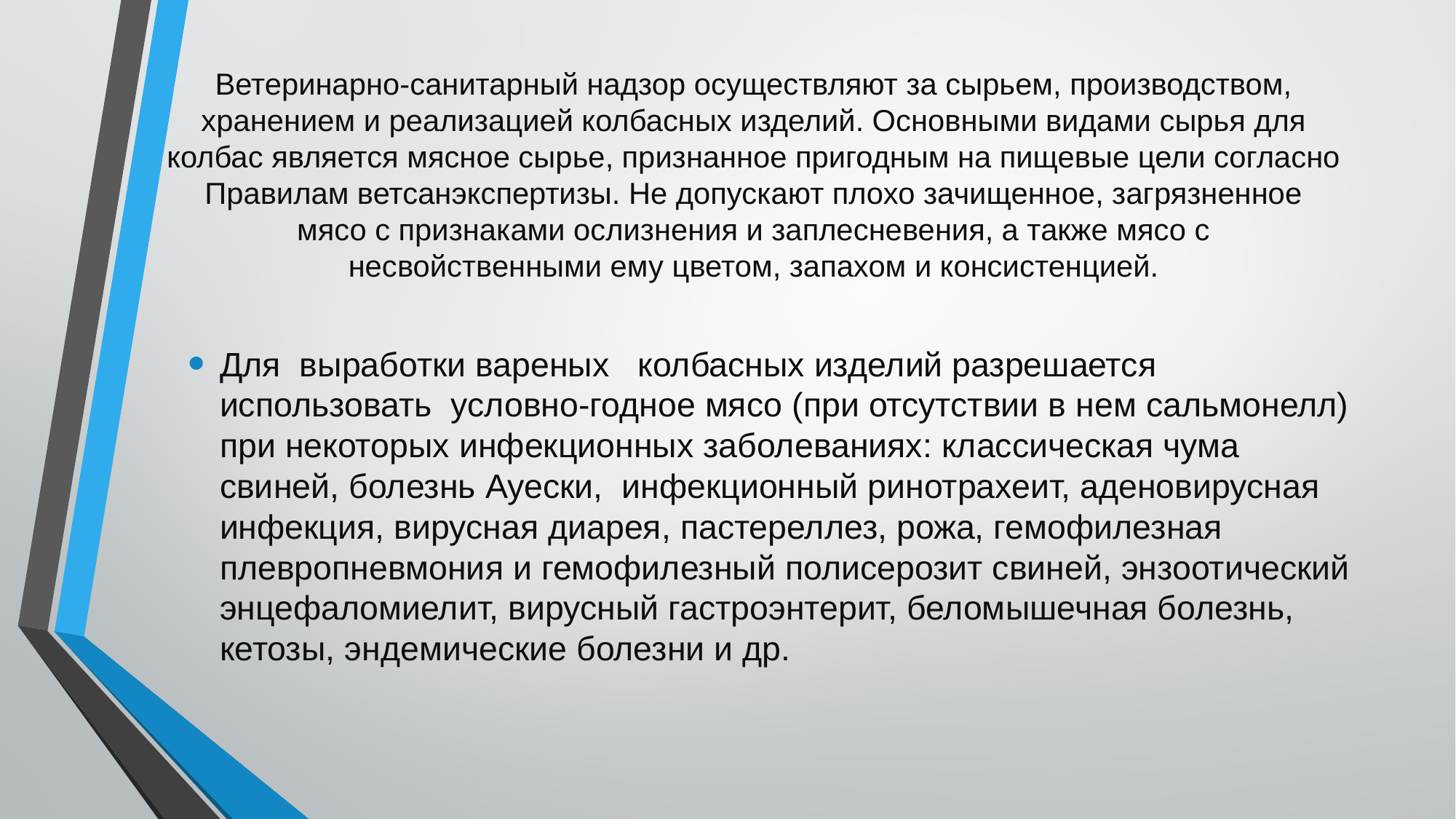

# Ветеринарно-санитарный надзор осуществляют за сырьем, производством, хранением и реализацией колбасных изделий. Основными видами сырья для колбас является мясное сырье, признанное пригодным на пищевые цели согласно Правилам ветсанэкспертизы. Не допускают плохо зачищенное, загрязненное мясо с признаками ослизнения и заплесневения, а также мясо с несвойственными ему цветом, запахом и консистенцией.
Для  выработки вареных   колбасных изделий разрешается использовать  условно-годное мясо (при отсутствии в нем сальмонелл) при некоторых инфекционных заболеваниях: классическая чума свиней, болезнь Ауески,  инфекционный ринотрахеит, аденовирусная инфекция, вирусная диарея, пастереллез, рожа, гемофилезная плевропневмония и гемофилезный полисерозит свиней, энзоотический энцефаломиелит, вирусный гастроэнтерит, беломышечная болезнь, кетозы, эндемические болезни и др.